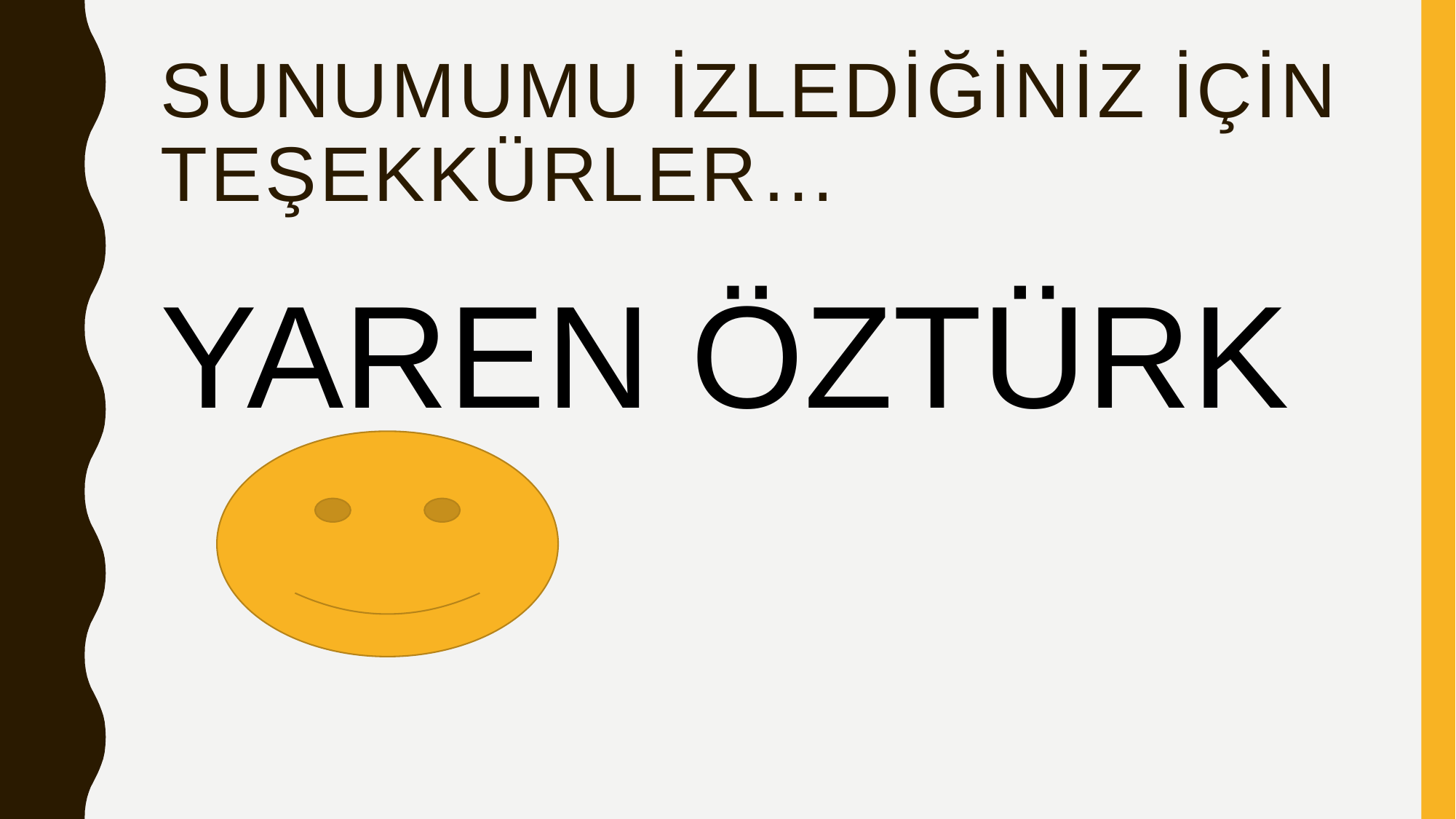

# SUNUMUMU İZLEDİĞİNİZ İÇİN TEŞEKKÜRLER…
YAREN ÖZTÜRK